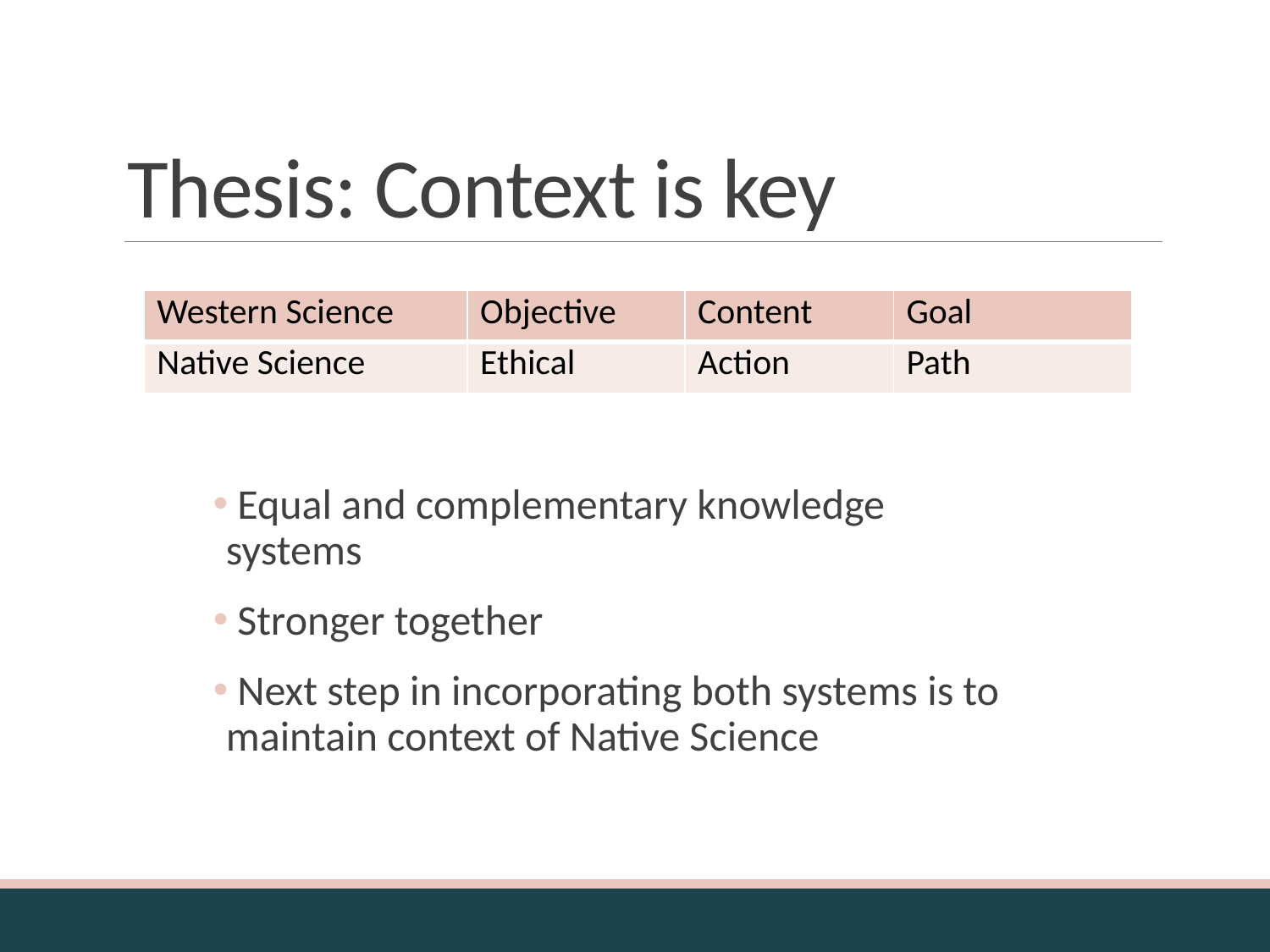

# Thesis: Context is key
| Western Science | Objective | Content | Goal |
| --- | --- | --- | --- |
| Native Science | Ethical | Action | Path |
 Equal and complementary knowledge systems
 Stronger together
 Next step in incorporating both systems is to maintain context of Native Science